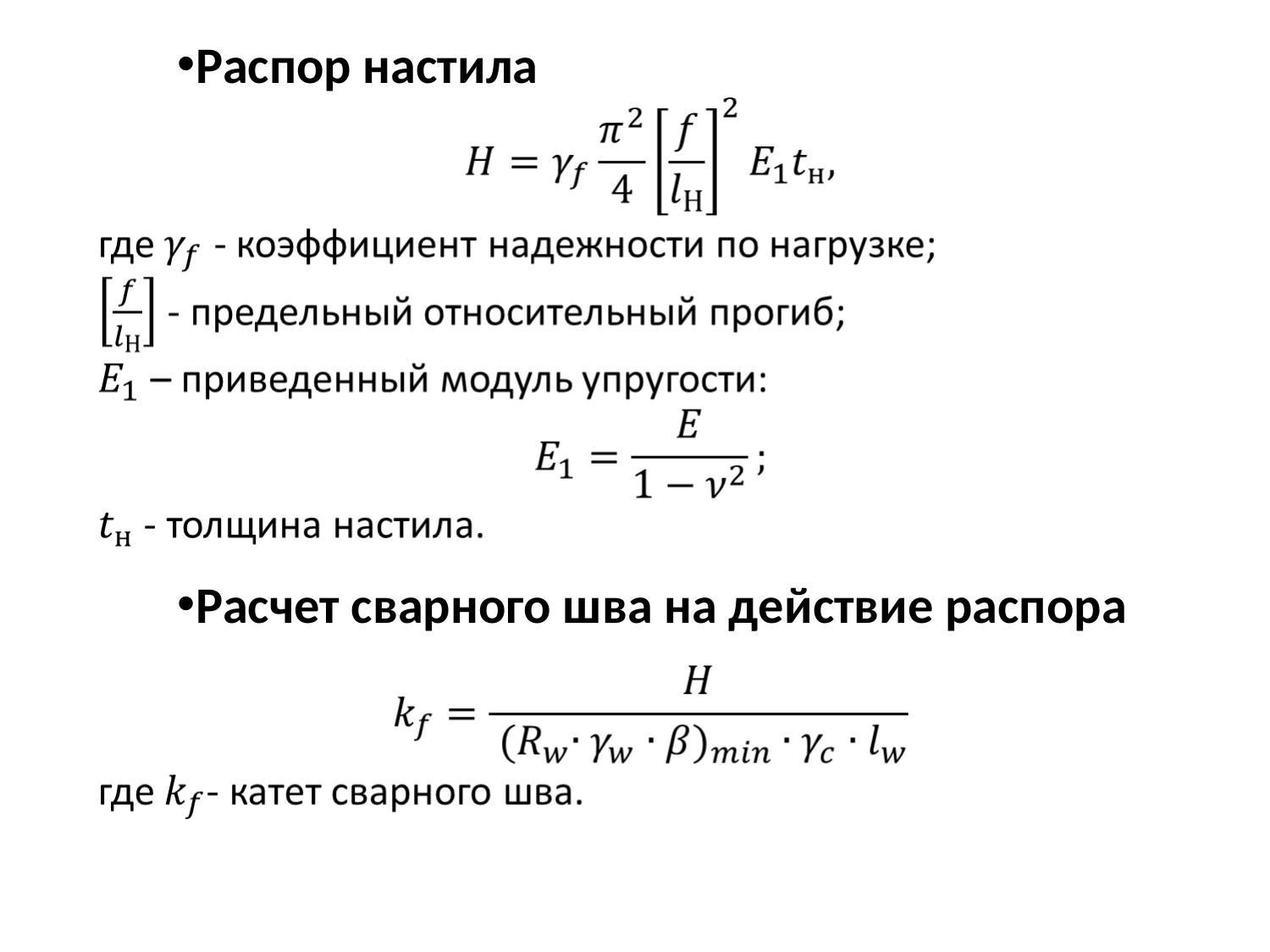

Распор настила

Расчет сварного шва на действие распора